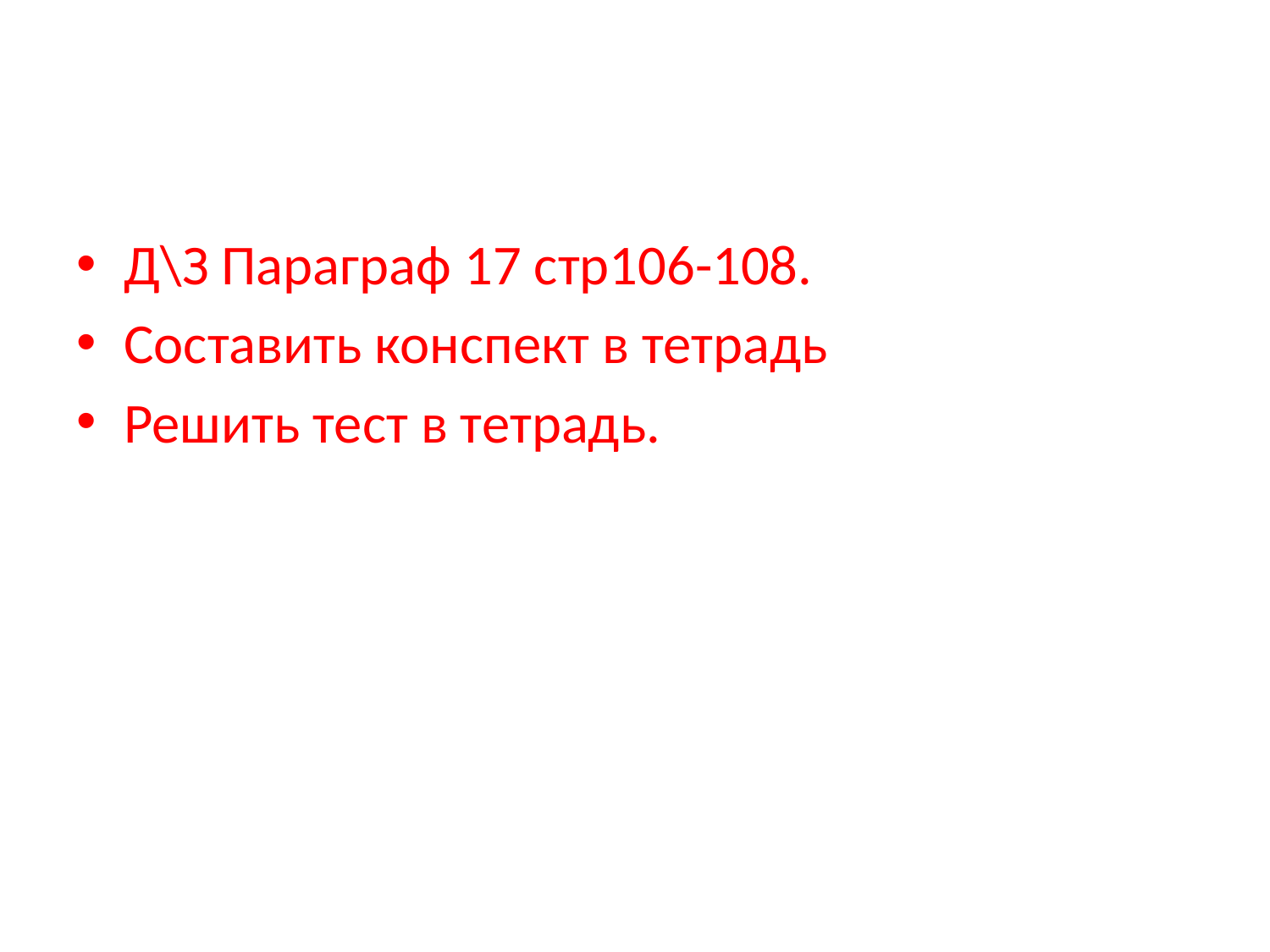

Д\З Параграф 17 стр106-108.
Составить конспект в тетрадь
Решить тест в тетрадь.